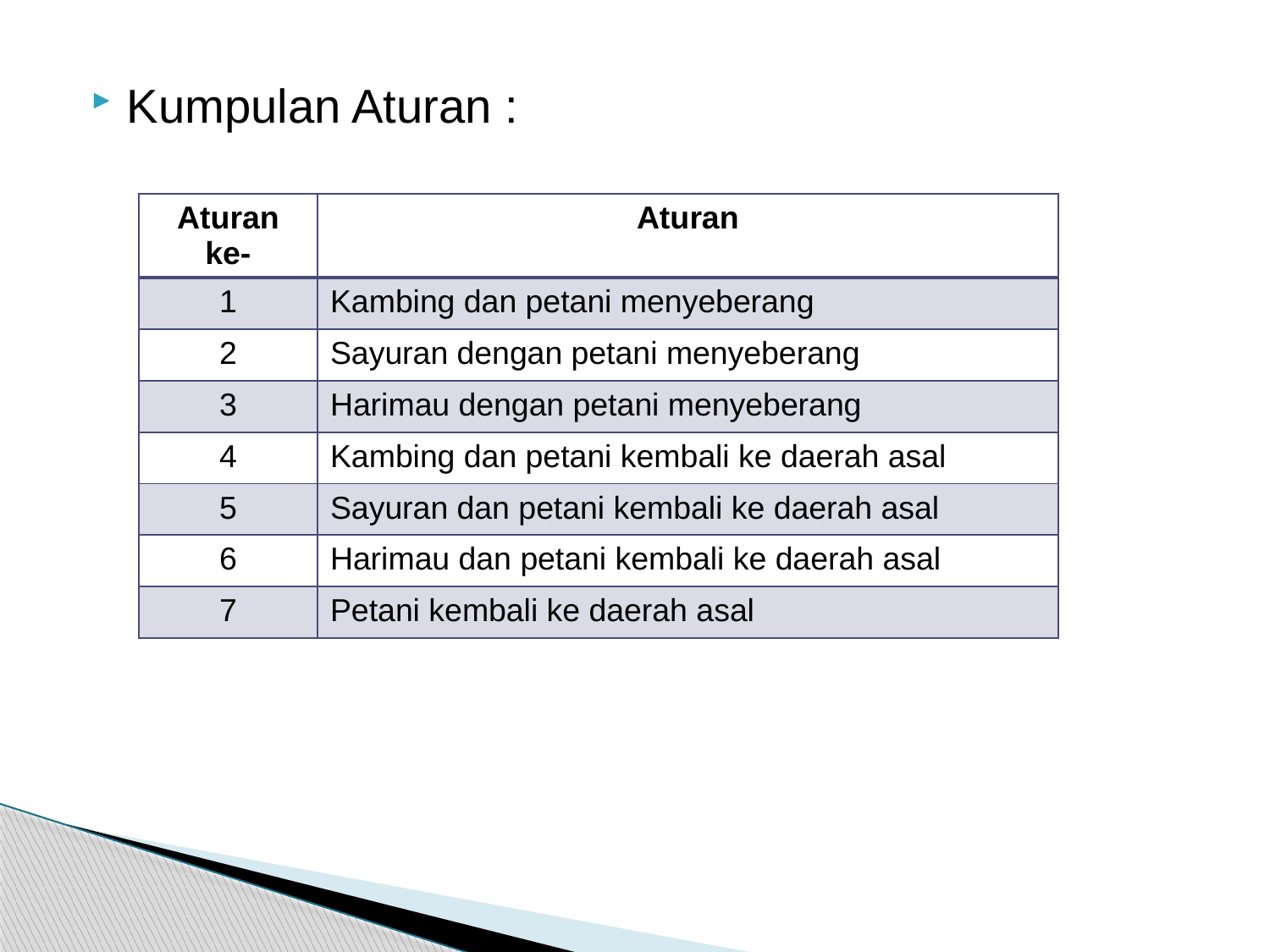

Kumpulan Aturan :
| Aturan ke- | Aturan |
| --- | --- |
| 1 | Kambing dan petani menyeberang |
| 2 | Sayuran dengan petani menyeberang |
| 3 | Harimau dengan petani menyeberang |
| 4 | Kambing dan petani kembali ke daerah asal |
| 5 | Sayuran dan petani kembali ke daerah asal |
| 6 | Harimau dan petani kembali ke daerah asal |
| 7 | Petani kembali ke daerah asal |